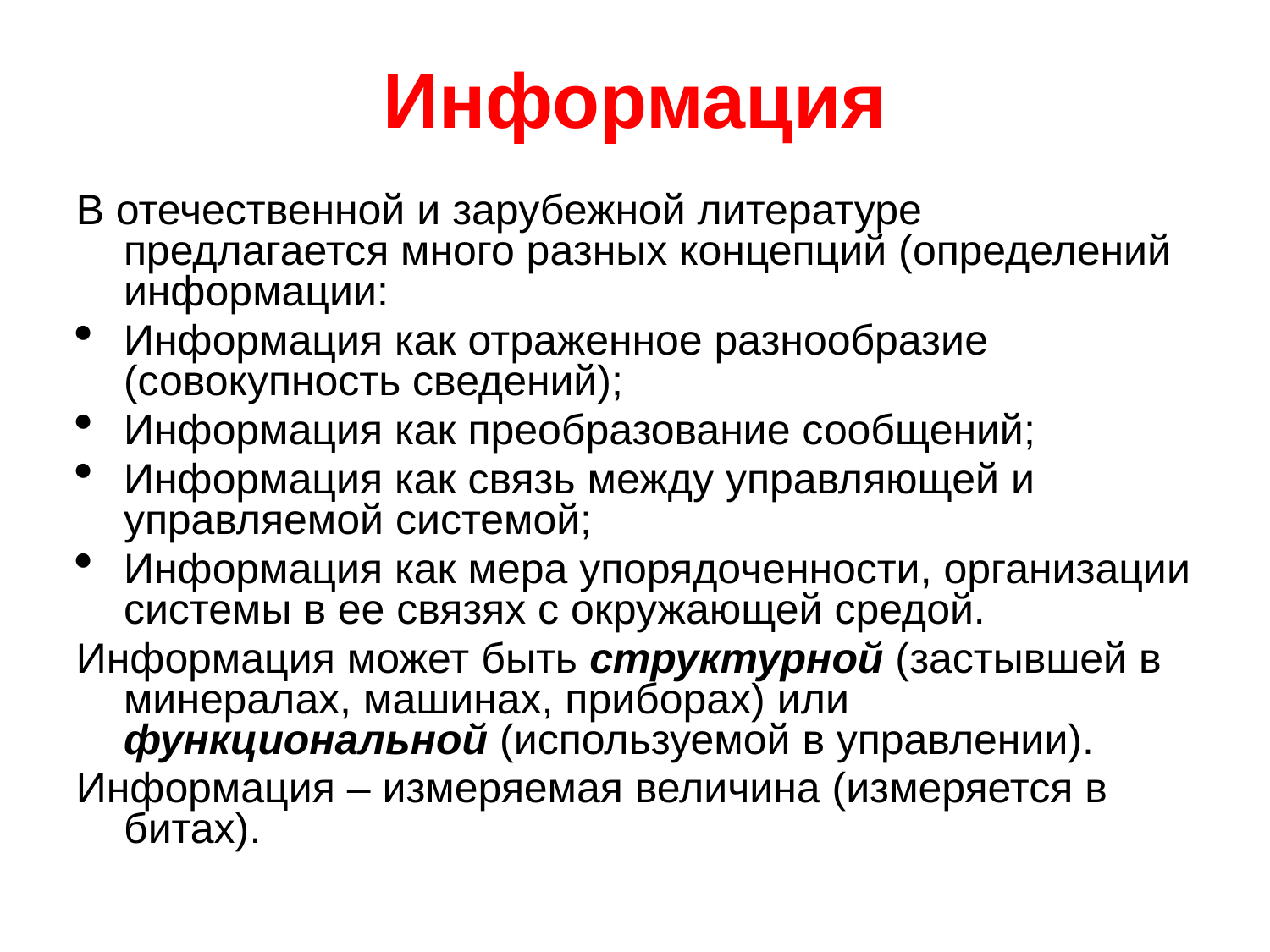

Информация
В отечественной и зарубежной литературе предлагается много разных концепций (определений информации:
Информация как отраженное разнообразие (совокупность сведений);
Информация как преобразование сообщений;
Информация как связь между управляющей и управляемой системой;
Информация как мера упорядоченности, организации системы в ее связях с окружающей средой.
Информация может быть структурной (застывшей в минералах, машинах, приборах) или функциональной (используемой в управлении).
Информация – измеряемая величина (измеряется в битах).